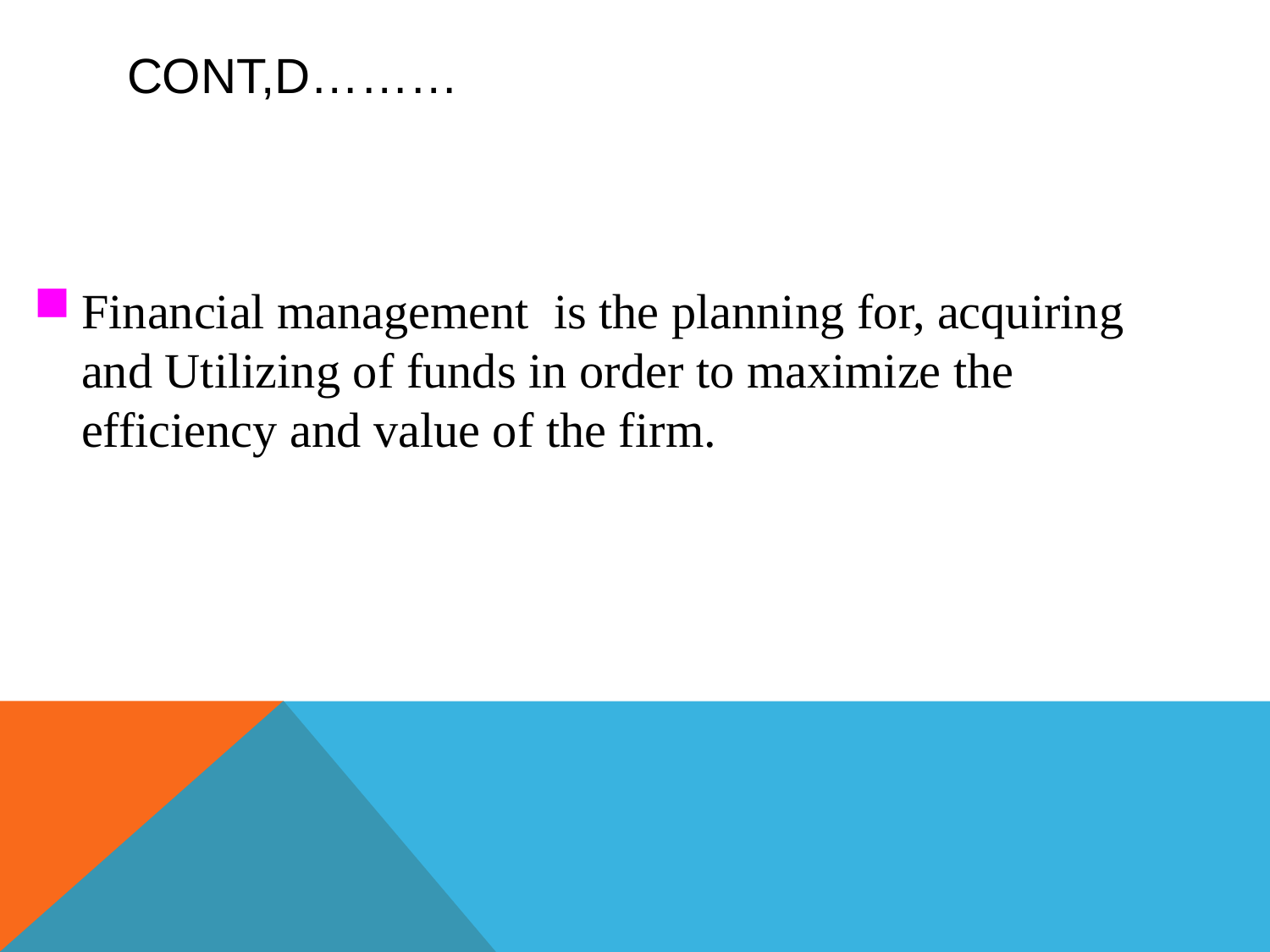

# CONt,d………

Financial management  is the planning for, acquiring and Utilizing of funds in order to maximize the efficiency and value of the firm.